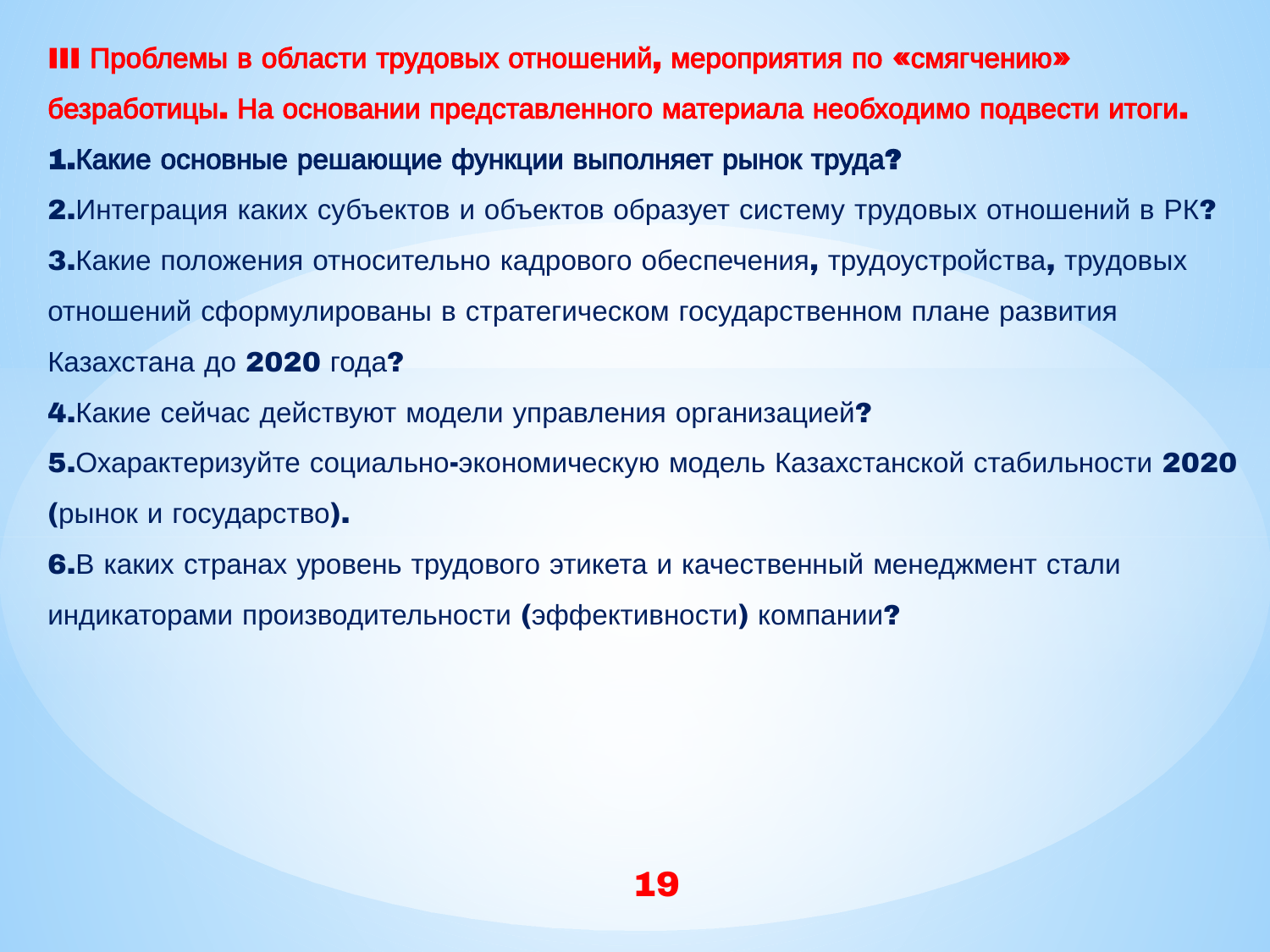

# III Проблемы в области трудовых отношений, мероприятия по «смягчению» безработицы. На основании представленного материала необходимо подвести итоги. 1.Какие основные решающие функции выполняет рынок труда? 2.Интеграция каких субъектов и объектов образует систему трудовых отношений в РК? 3.Какие положения относительно кадрового обеспечения, трудоустройства, трудовых отношений сформулированы в стратегическом государственном плане развития Казахстана до 2020 года? 4.Какие сейчас действуют модели управления организацией? 5.Охарактеризуйте социально-экономическую модель Казахстанской стабильности 2020 (рынок и государство). 6.В каких странах уровень трудового этикета и качественный менеджмент стали индикаторами производительности (эффективности) компании?

19